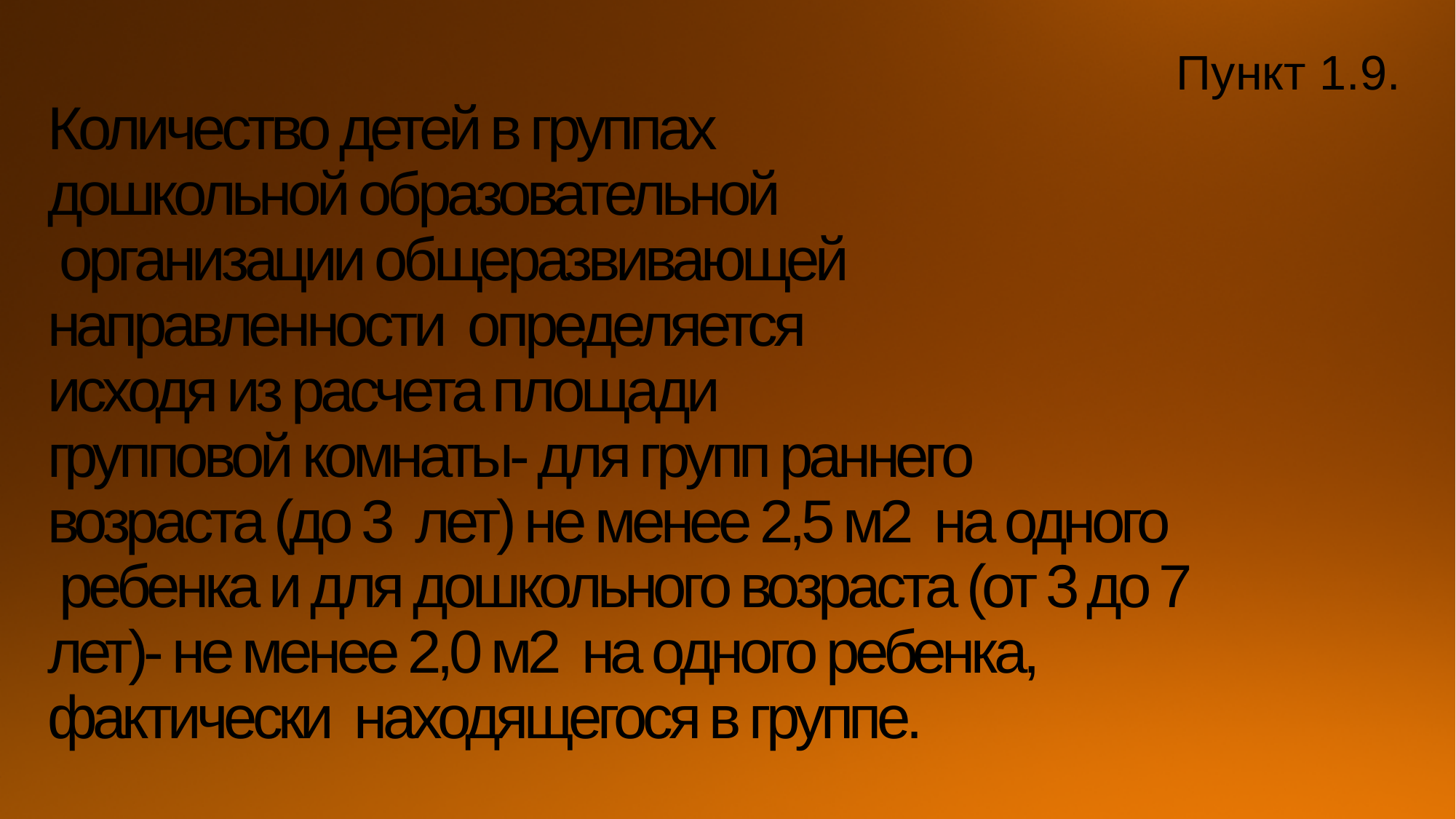

Пункт 1.9.
# Количество детей в группах дошкольной образовательной организации общеразвивающей направленности  определяется исходя из расчета площади групповой комнаты- для групп раннего возраста (до 3  лет) не менее 2,5 м2  на одного ребенка и для дошкольного возраста (от 3 до 7 лет)- не менее 2,0 м2  на одного ребенка, фактически  находящегося в группе.